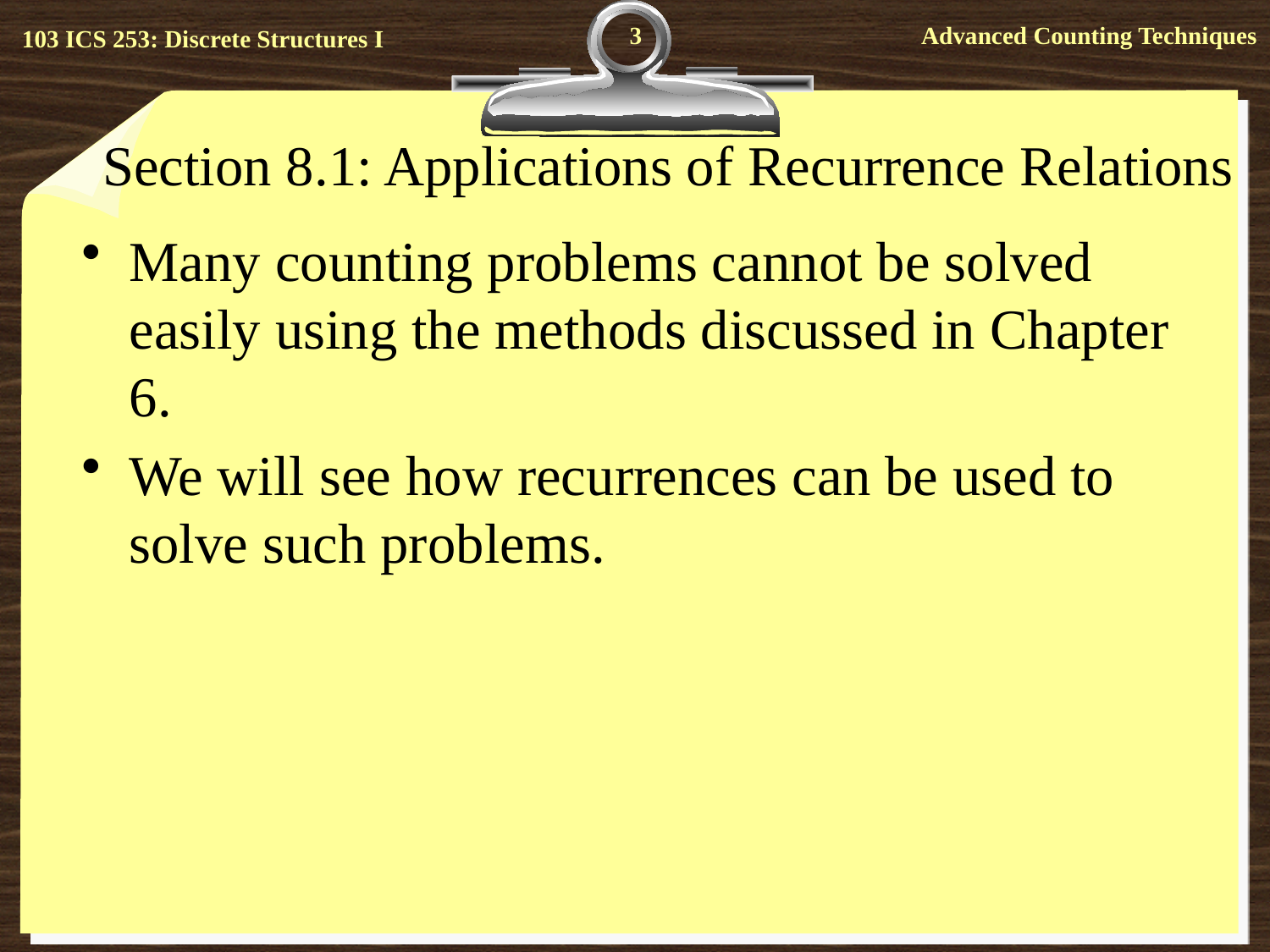

3
# Section 8.1: Applications of Recurrence Relations
Many counting problems cannot be solved easily using the methods discussed in Chapter 6.
We will see how recurrences can be used to solve such problems.